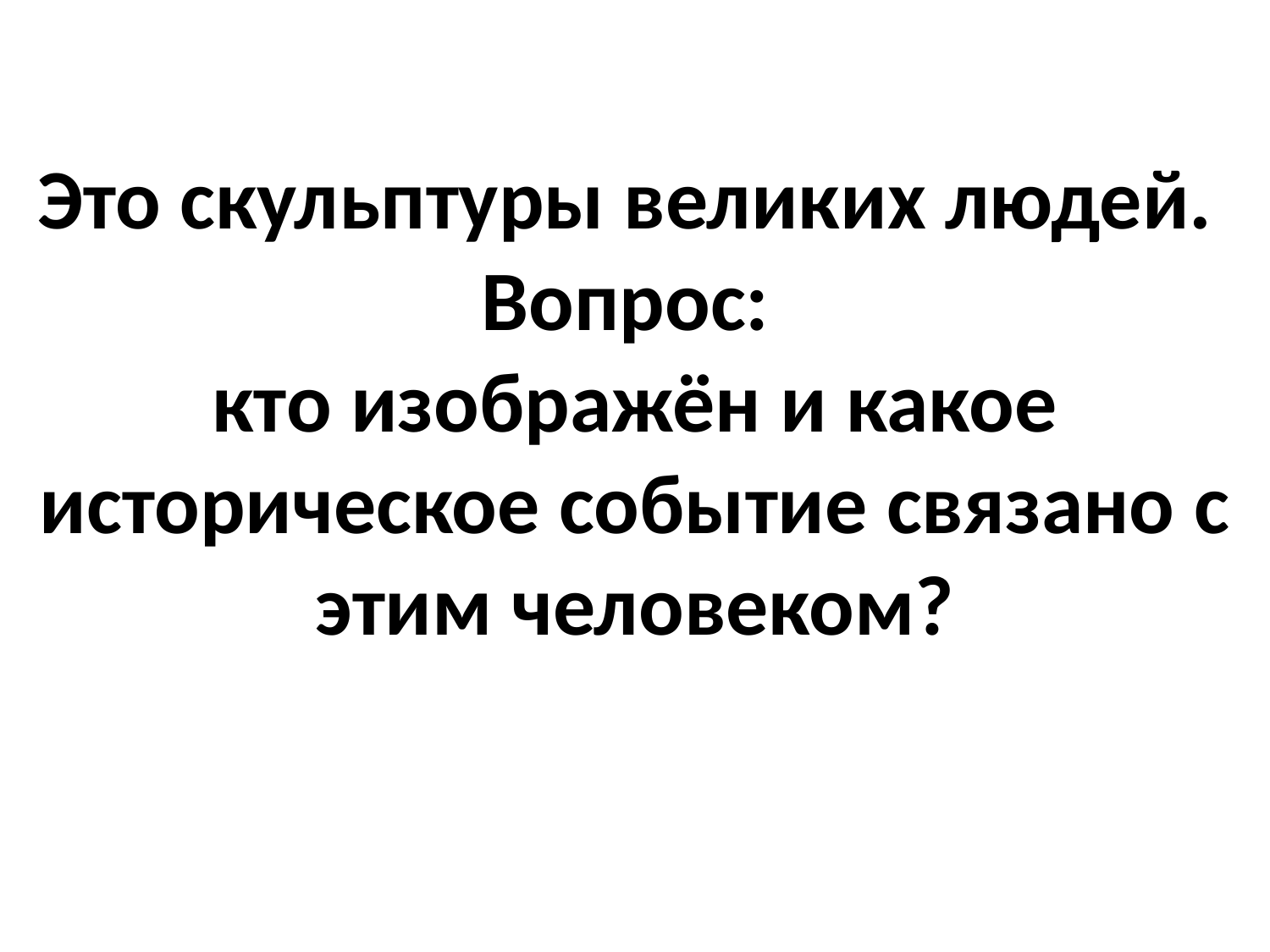

# Это скульптуры великих людей. Вопрос: кто изображён и какое историческое событие связано с этим человеком?